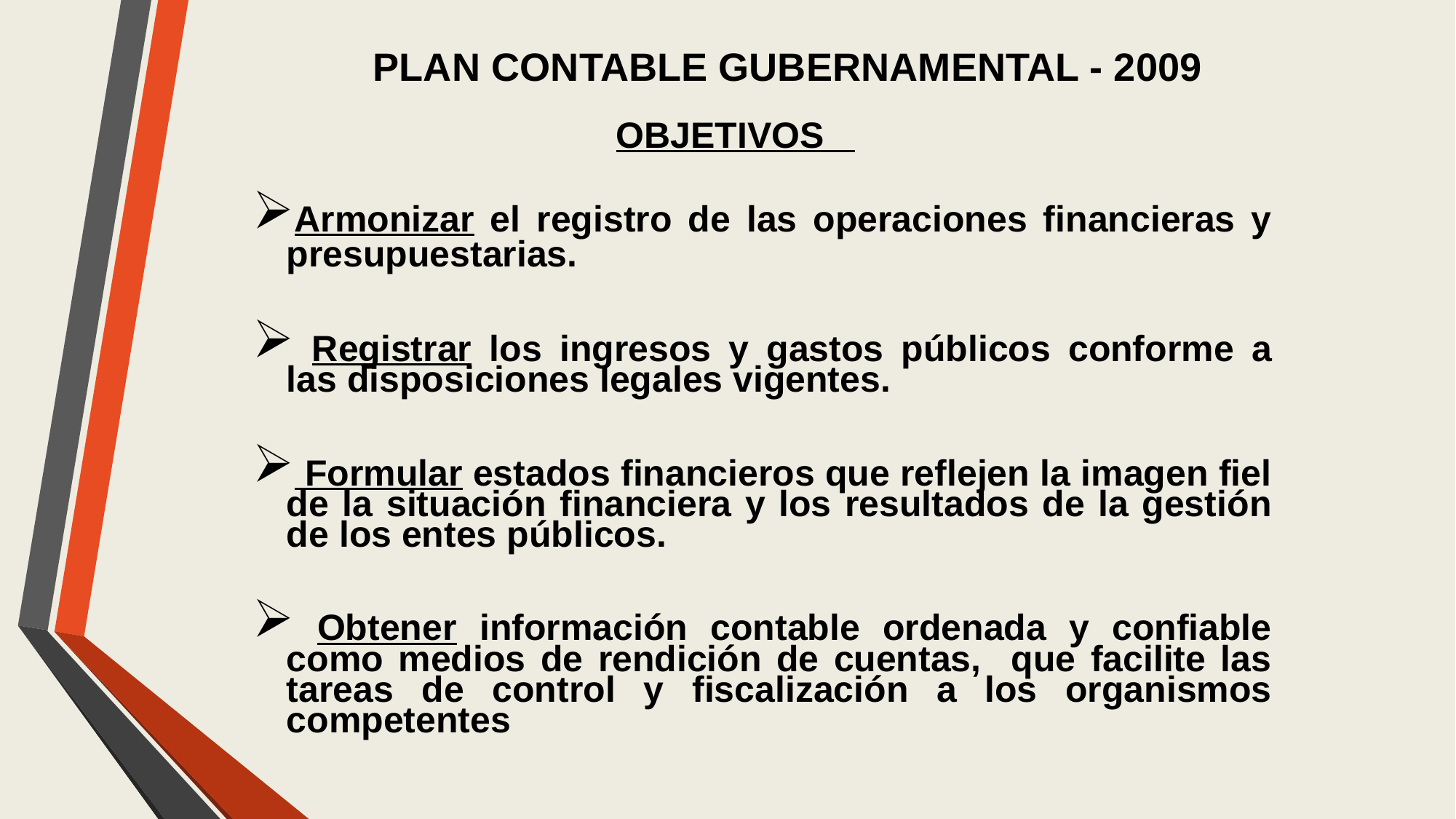

PLAN CONTABLE GUBERNAMENTAL - 2009
OBJETIVOS
Armonizar el registro de las operaciones financieras y presupuestarias.

 Registrar los ingresos y gastos públicos conforme a las disposiciones legales vigentes.

 Formular estados financieros que reflejen la imagen fiel de la situación financiera y los resultados de la gestión de los entes públicos.

 Obtener información contable ordenada y confiable como medios de rendición de cuentas,  que facilite las tareas de control y fiscalización a los organismos competentes